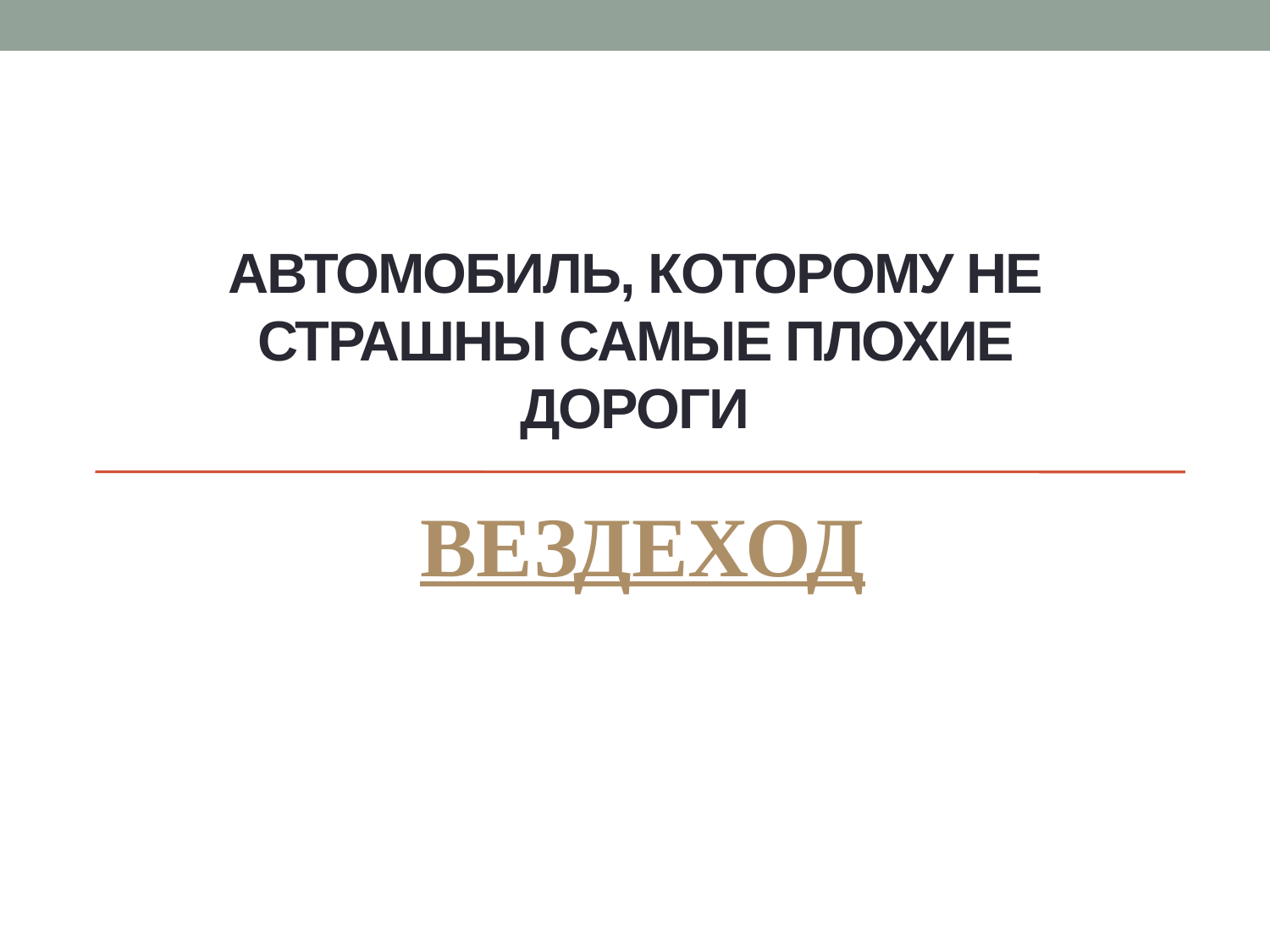

# Автомобиль, которому не страшны самые плохие дороги
ВЕЗДЕХОД